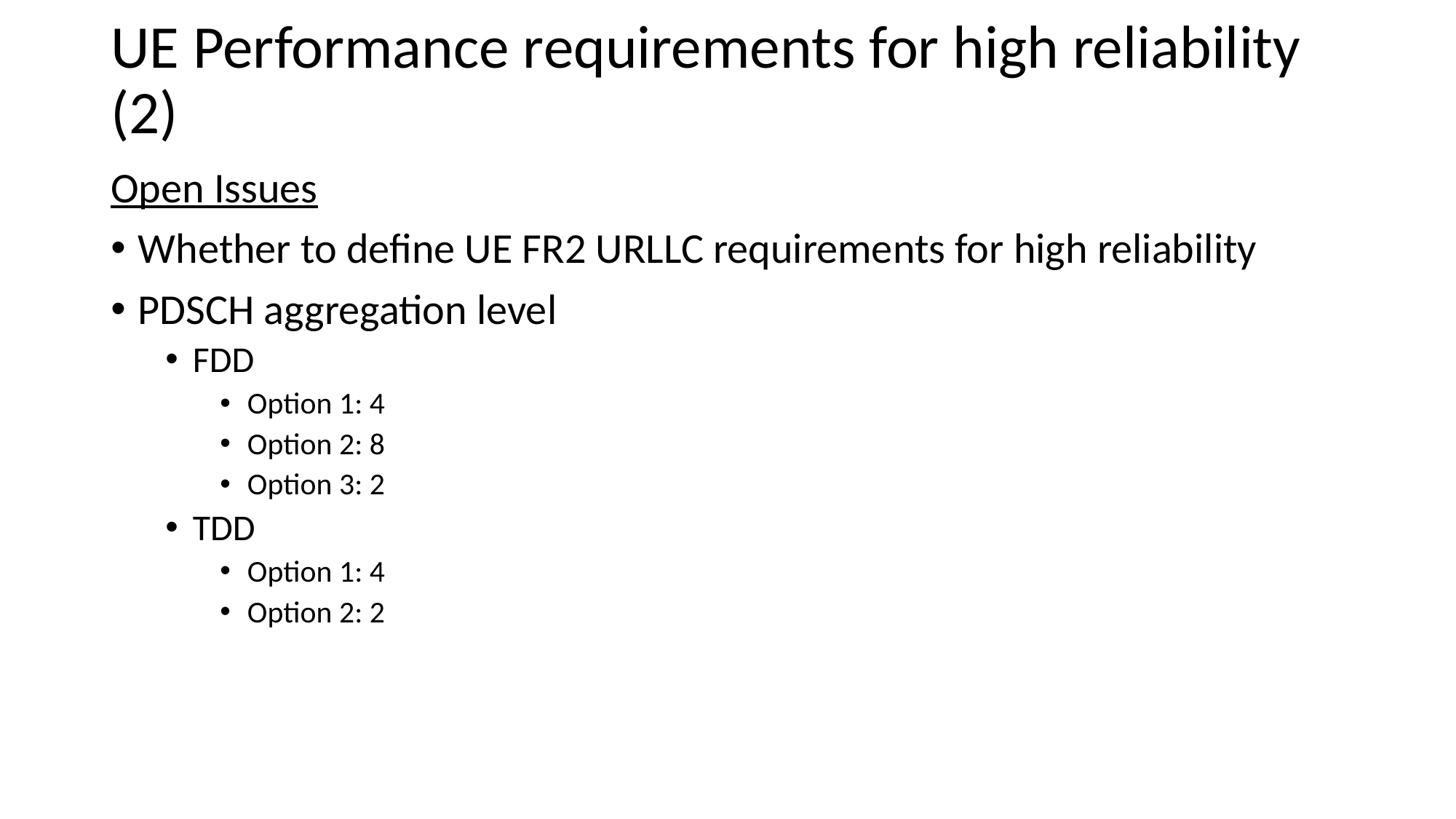

# UE Performance requirements for high reliability (2)
Open Issues
Whether to define UE FR2 URLLC requirements for high reliability
PDSCH aggregation level
FDD
Option 1: 4
Option 2: 8
Option 3: 2
TDD
Option 1: 4
Option 2: 2